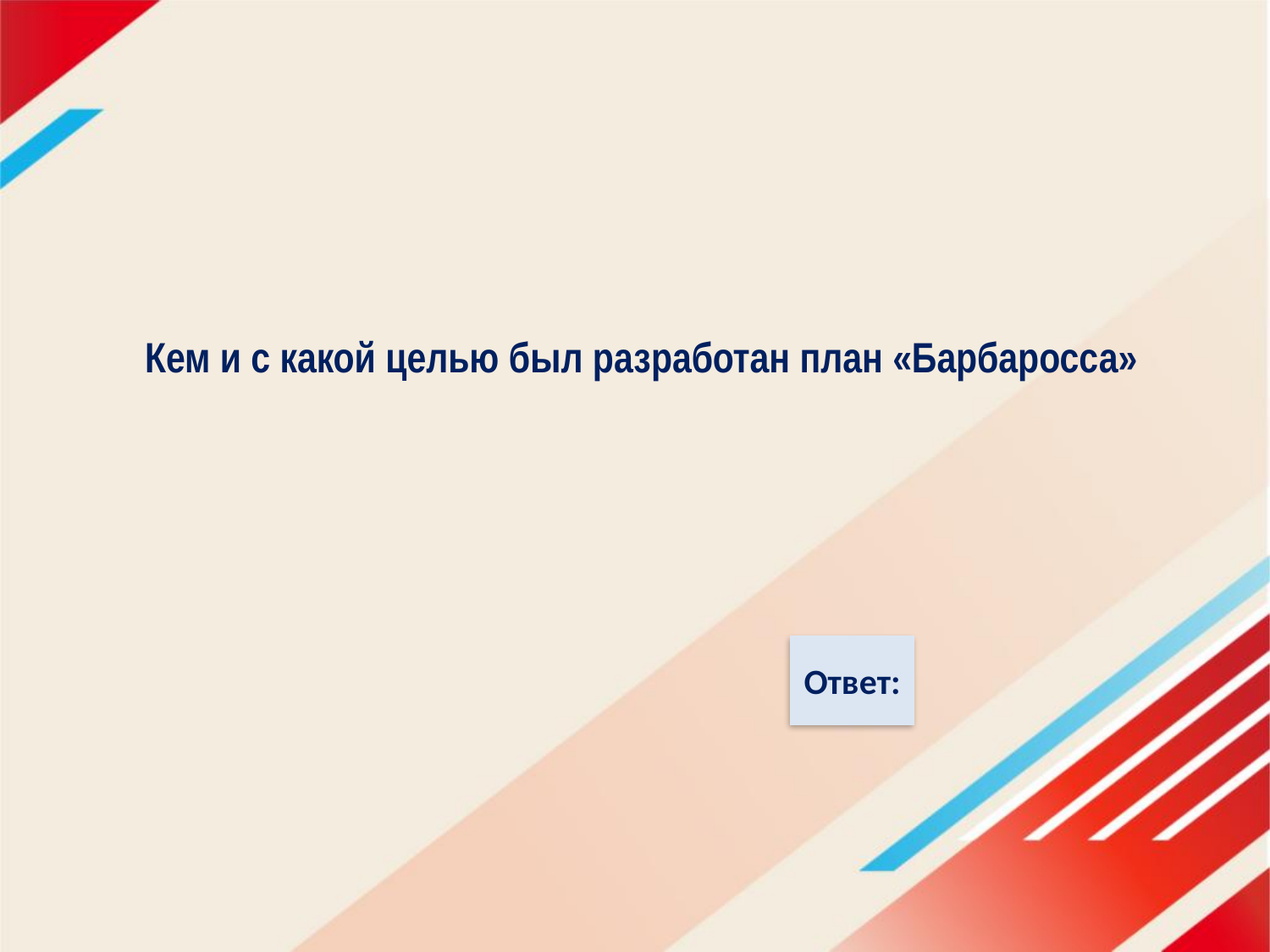

# Кем и с какой целью был разработан план «Барбаросса»